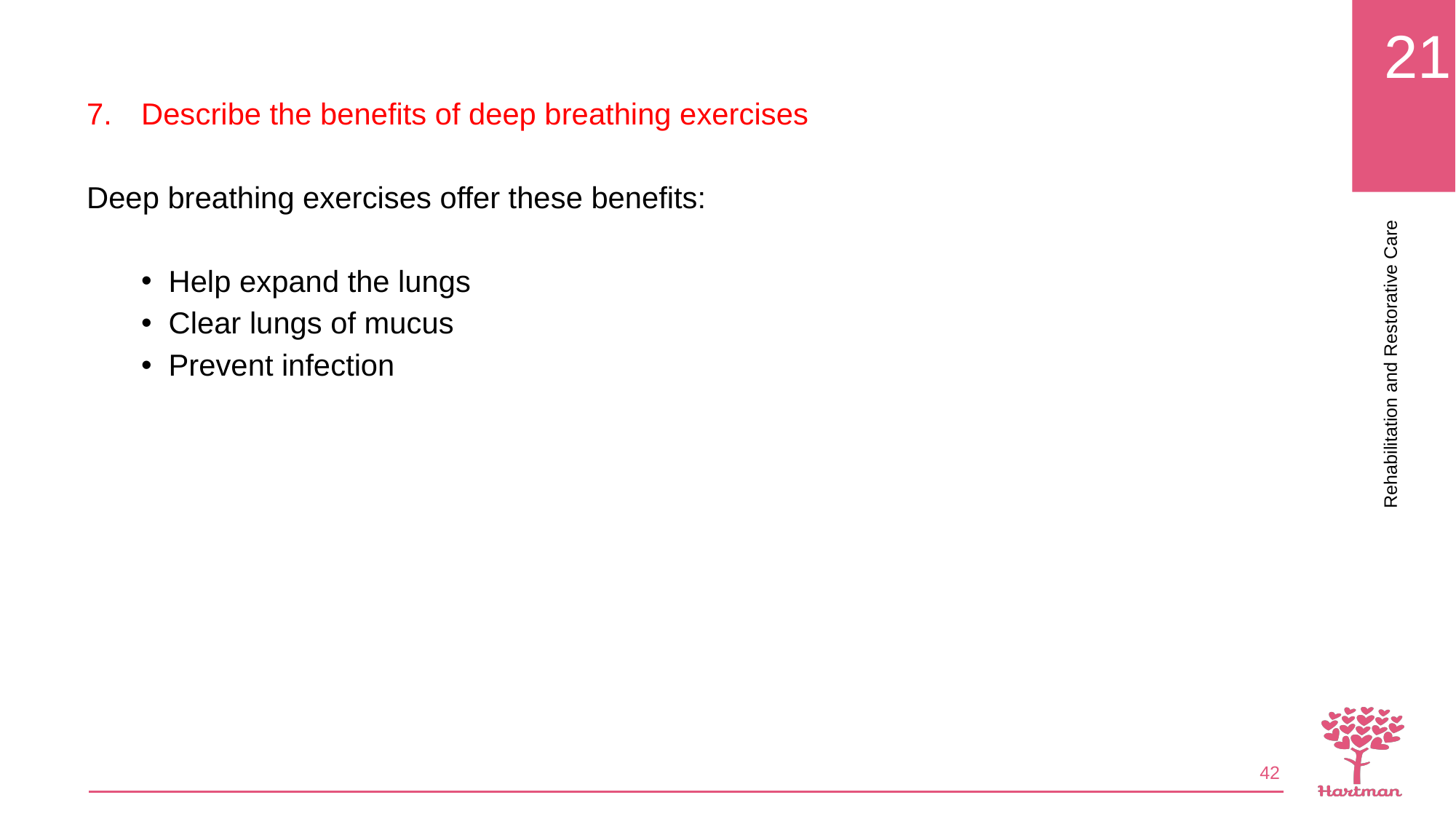

Describe the benefits of deep breathing exercises

Deep breathing exercises offer these benefits:

Help expand the lungs
Clear lungs of mucus
Prevent infection

42